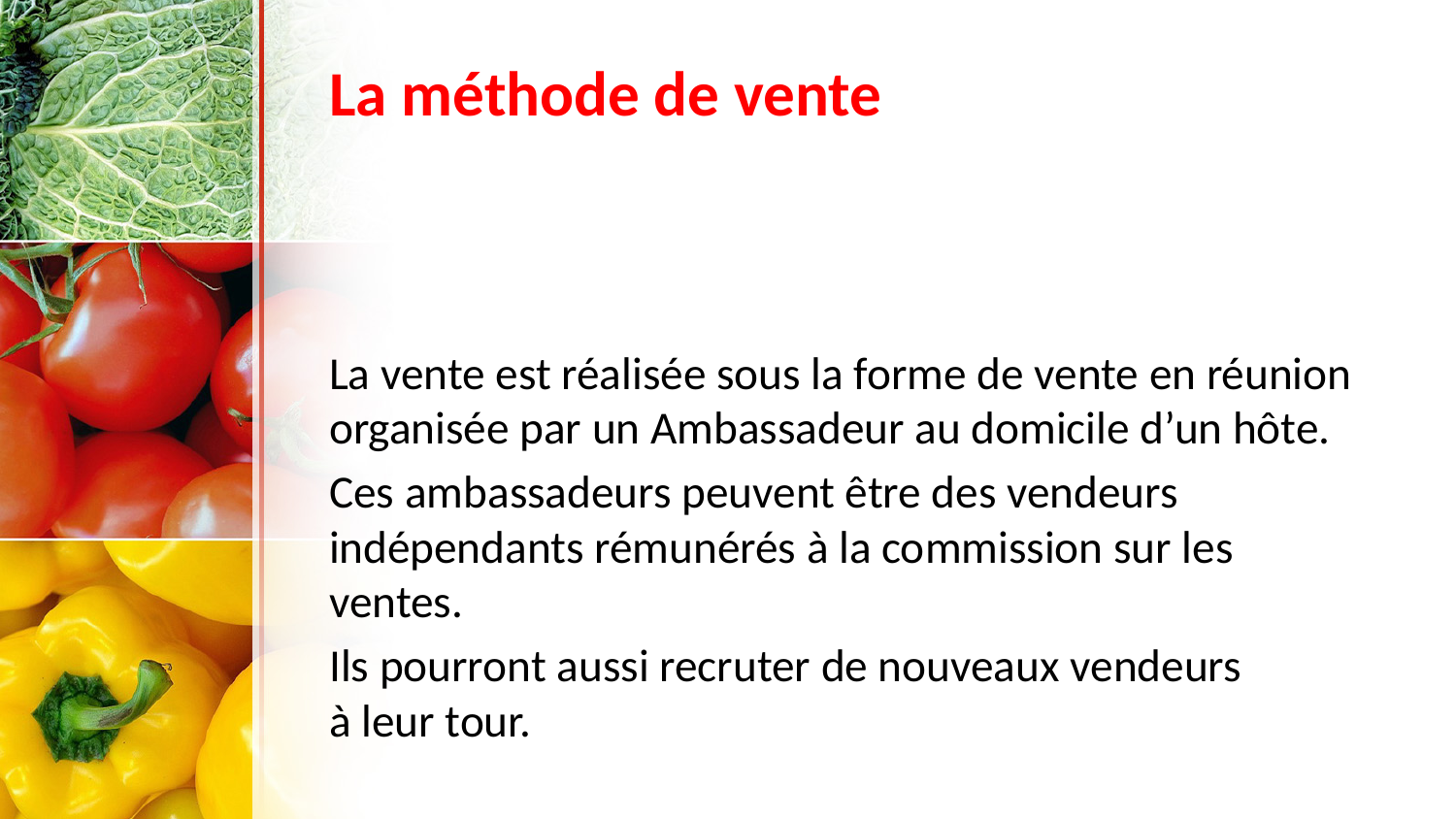

# La méthode de vente
La vente est réalisée sous la forme de vente en réunion organisée par un Ambassadeur au domicile d’un hôte.
Ces ambassadeurs peuvent être des vendeurs indépendants rémunérés à la commission sur les ventes.
Ils pourront aussi recruter de nouveaux vendeurs
à leur tour.